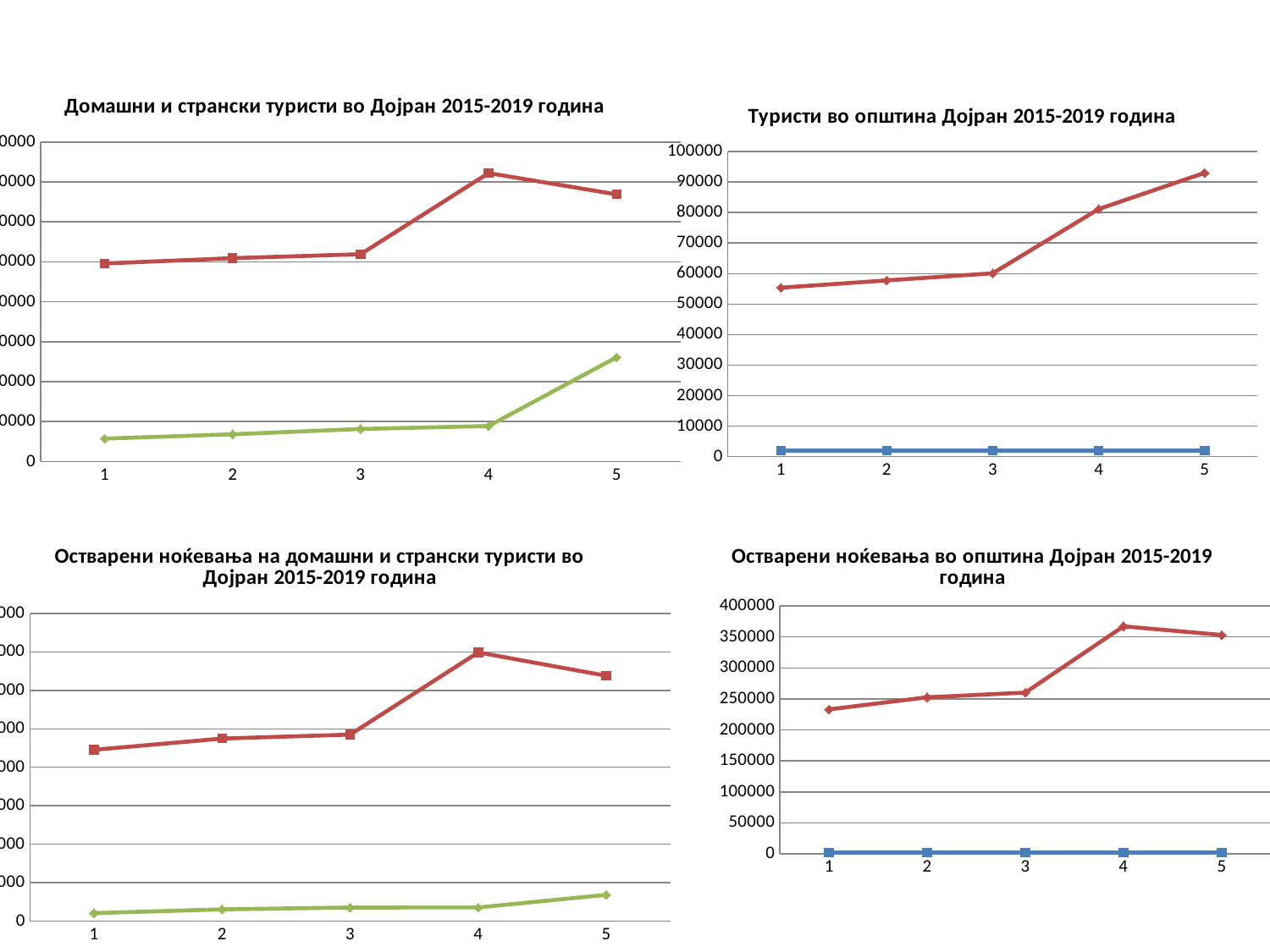

### Chart: Домашни и странски туристи во Дојран 2015-2019 година

| Category | Домашни туристи | Странски туристи |
|---|---|---|

### Chart: Туристи во општина Дојран 2015-2019 година

| Category | Година | ВКУПНО |
|---|---|---|

### Chart: Остварени ноќевања на домашни и странски туристи во Дојран 2015-2019 година

| Category | Домашни ноќевања | Странски ноќевања |
|---|---|---|

### Chart: Остварени ноќевања во општина Дојран 2015-2019 година

| Category | Година | ВКУПНО |
|---|---|---|